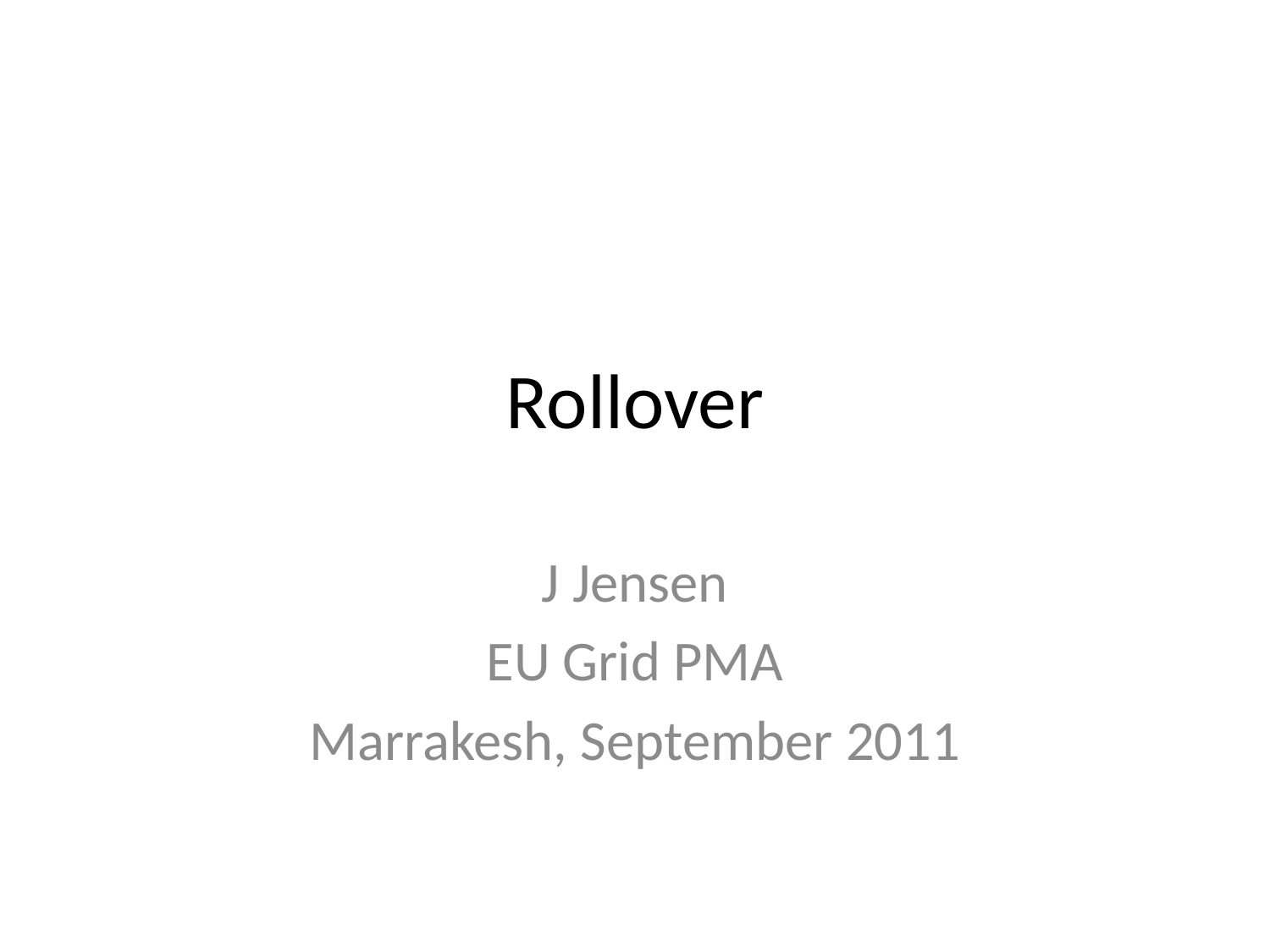

# Rollover
J Jensen
EU Grid PMA
Marrakesh, September 2011